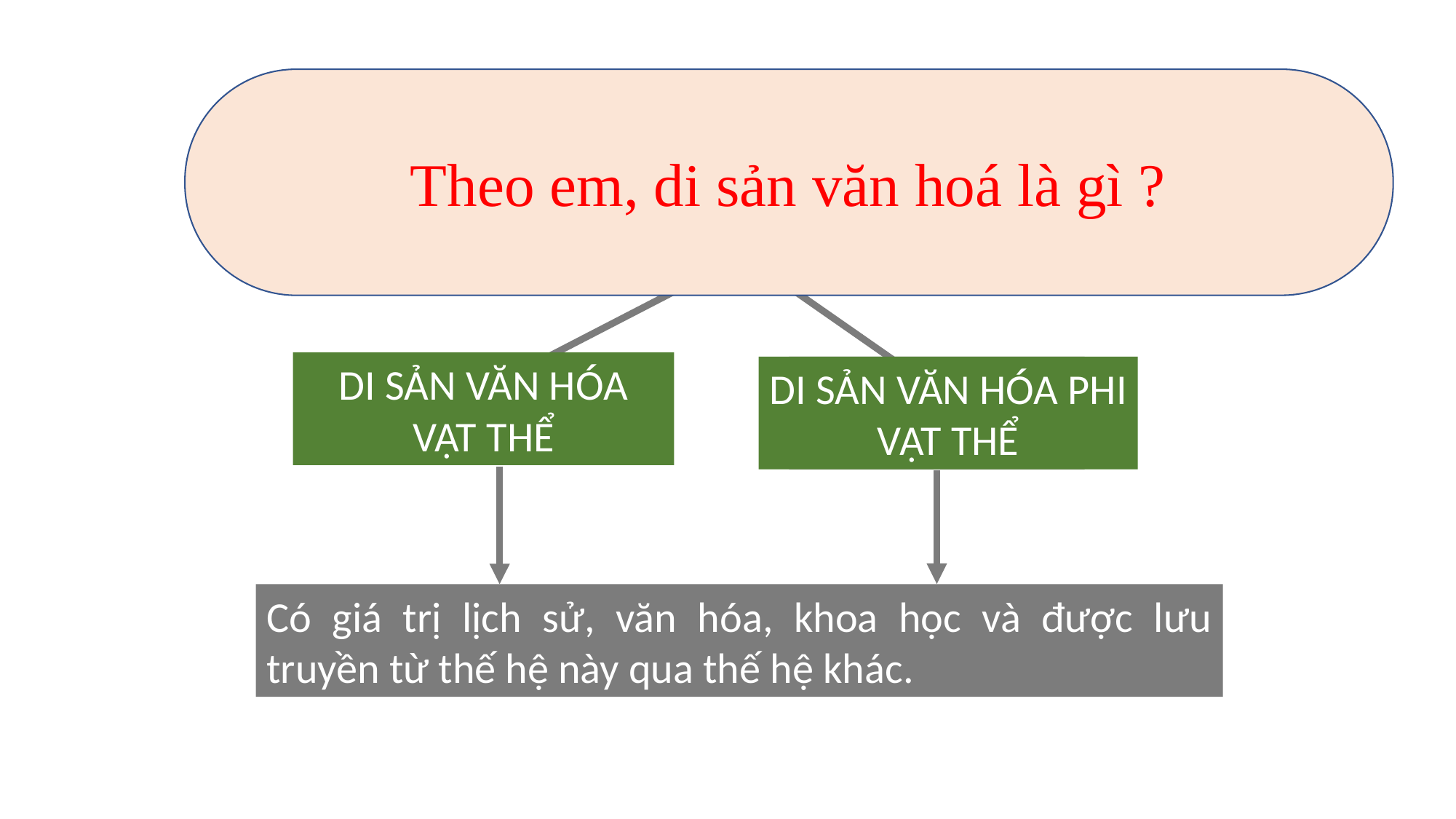

Theo em, di sản văn hoá là gì ?
Di sản văn hóa

DI SẢN VĂN HÓA VẬT THỂ
Sản phẩm vật chất
DI SẢN VĂN HÓA PHI VẬT THỂ
Sản phẩm tinh thần
Có giá trị lịch sử, văn hóa, khoa học và được lưu truyền từ thế hệ này qua thế hệ khác.